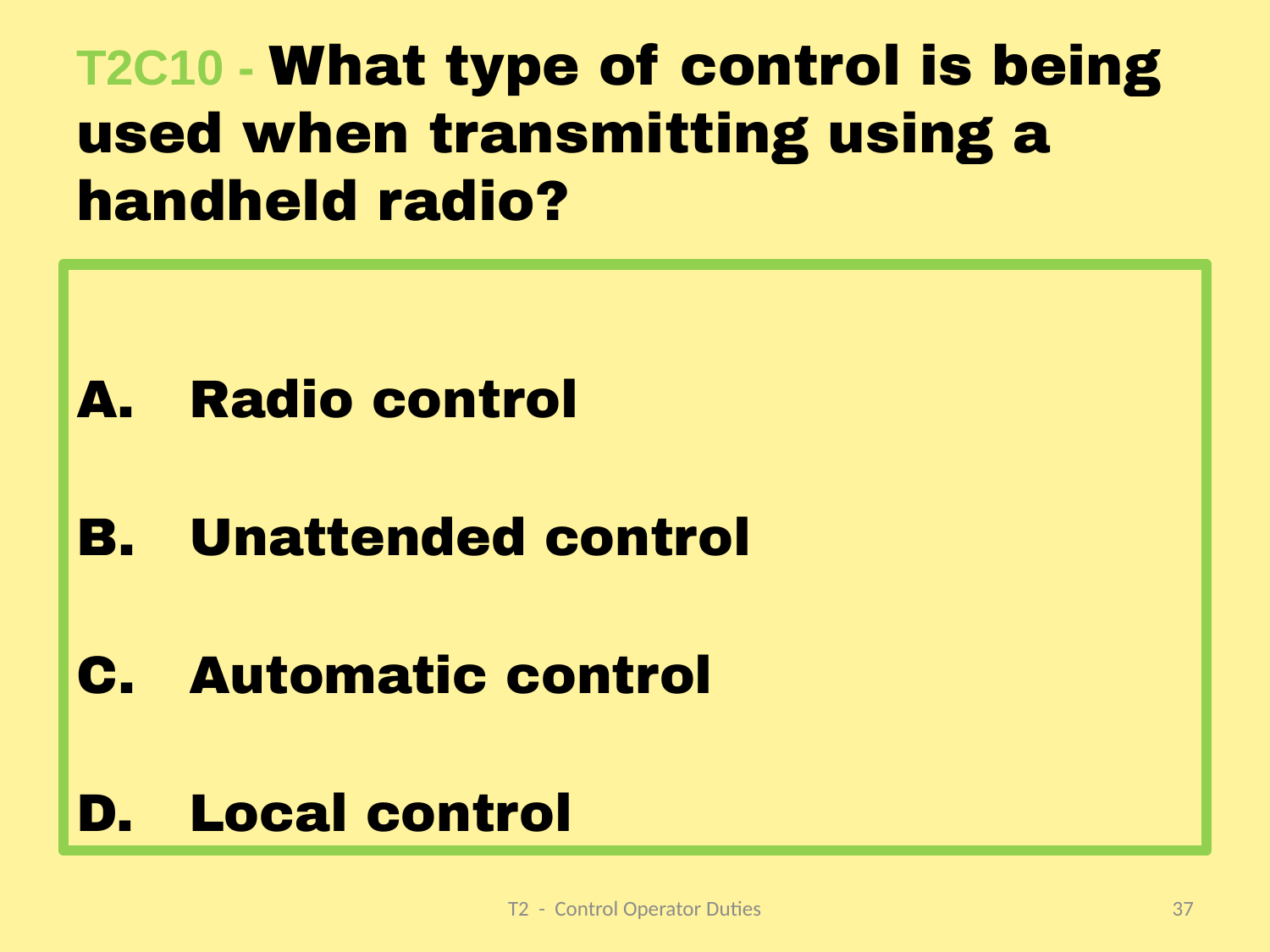

# T2C10 - What type of control is being used when transmitting using a handheld radio?

Radio control
Unattended control
Automatic control
Local control

T2  -  Control Operator Duties
37